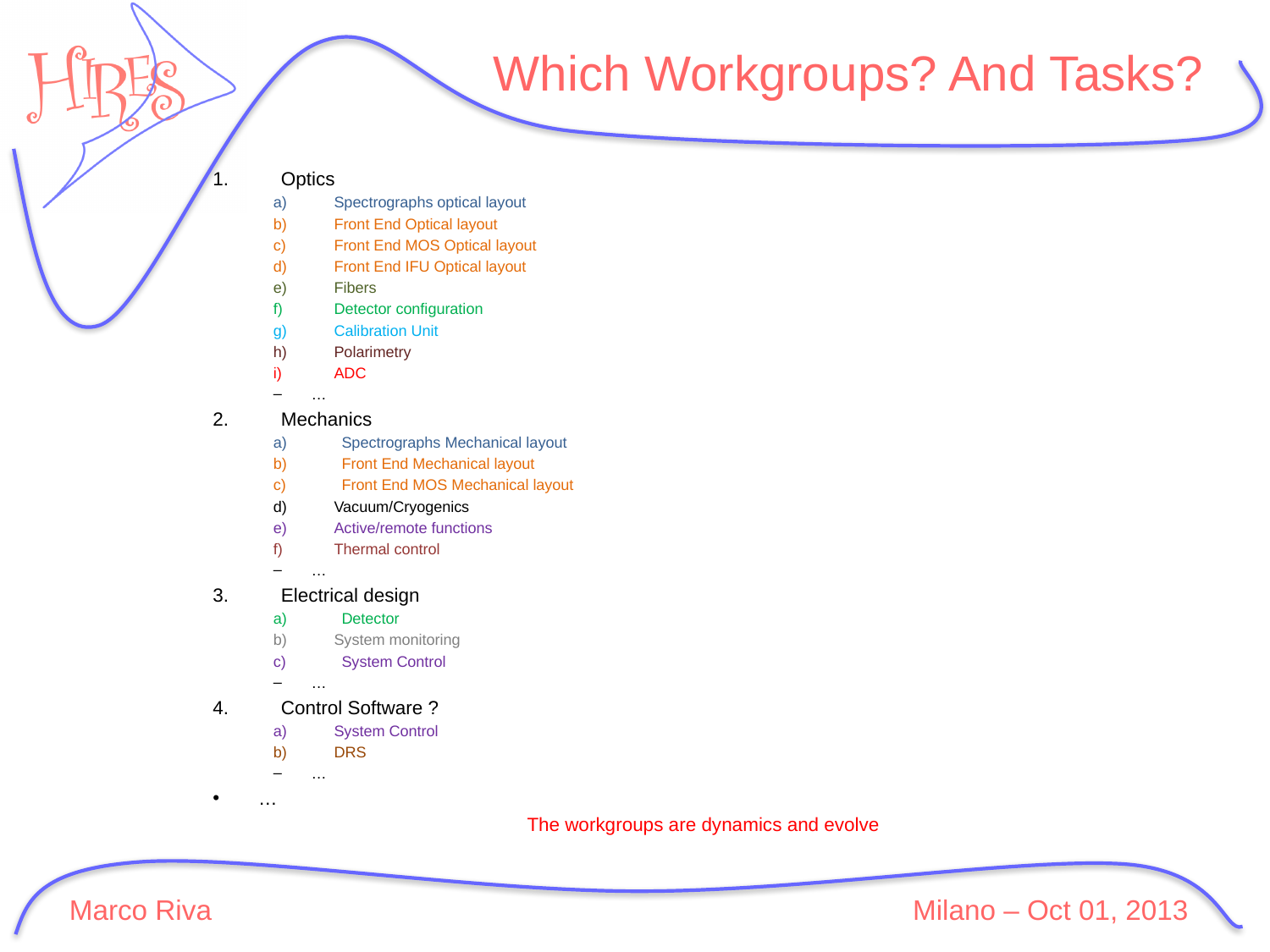

# Which Workgroups? And Tasks?
Optics
Spectrographs optical layout
Front End Optical layout
Front End MOS Optical layout
Front End IFU Optical layout
Fibers
Detector configuration
Calibration Unit
Polarimetry
ADC
…
Mechanics
Spectrographs Mechanical layout
Front End Mechanical layout
Front End MOS Mechanical layout
Vacuum/Cryogenics
Active/remote functions
Thermal control
…
Electrical design
Detector
System monitoring
System Control
…
Control Software ?
System Control
DRS
…
…
The workgroups are dynamics and evolve